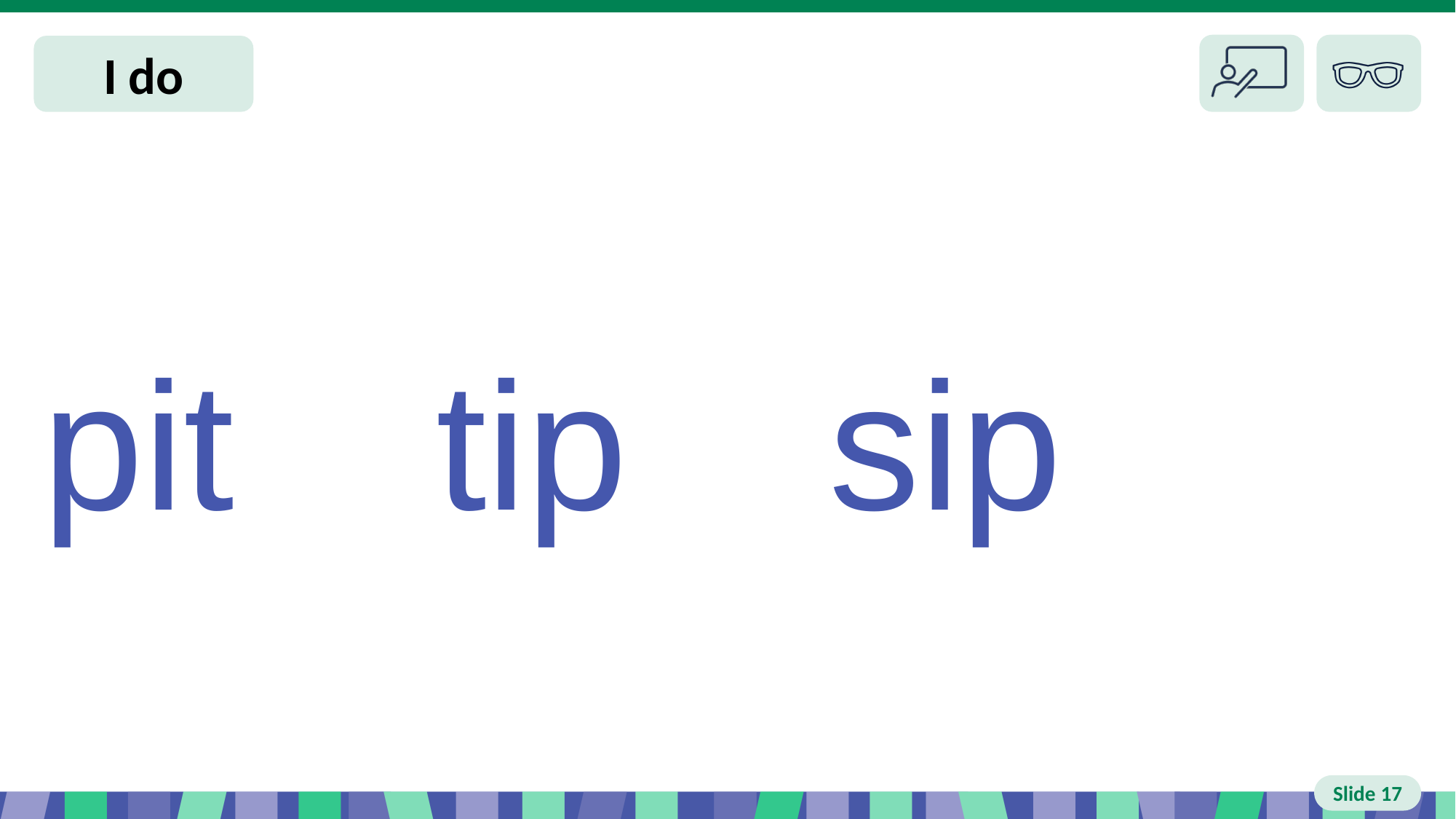

Slide 17 I do
pit    tip    sip